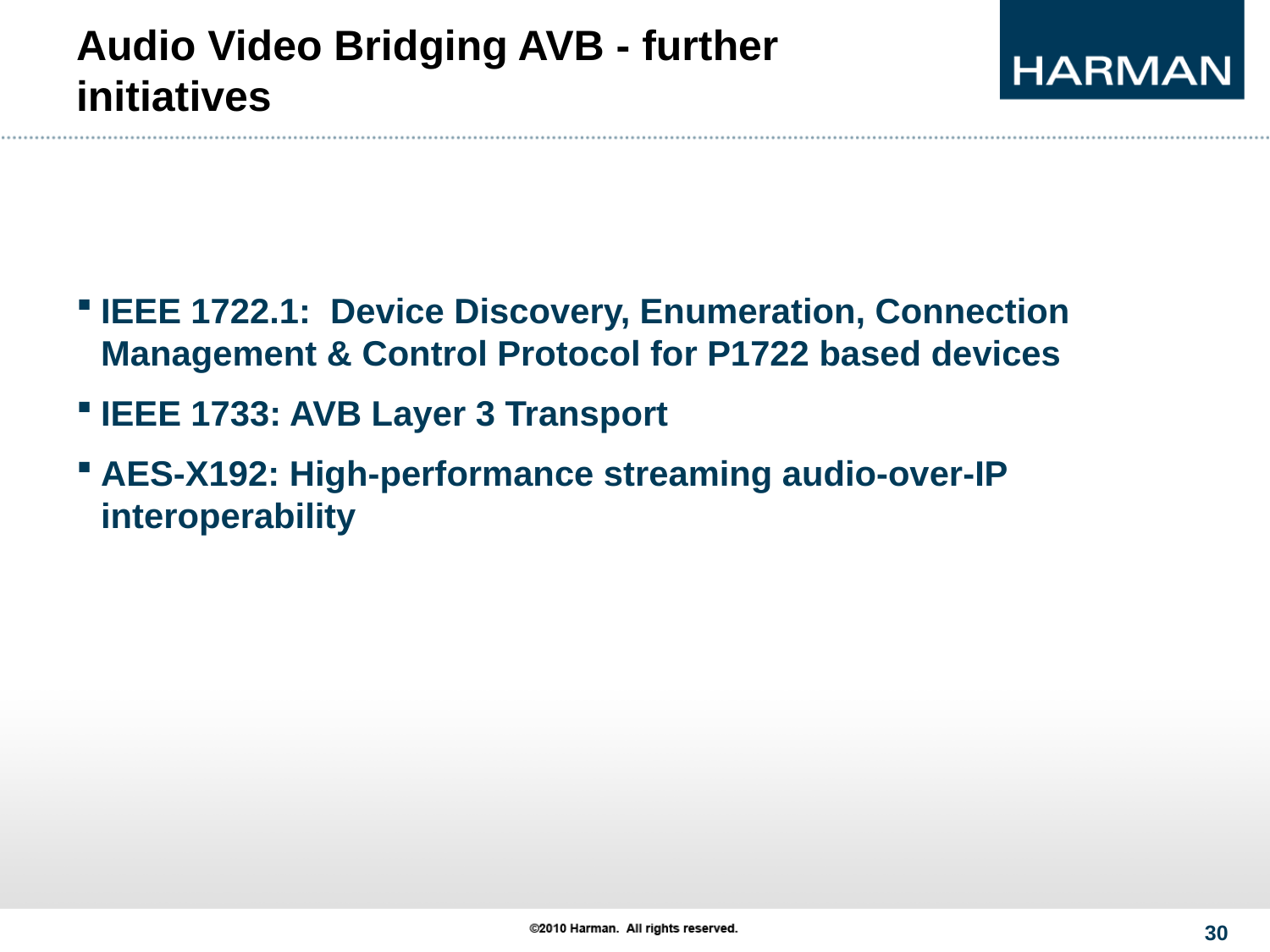

# Audio Video Bridging AVB - further initiatives

IEEE 1722.1:  Device Discovery, Enumeration, Connection Management & Control Protocol for P1722 based devices
IEEE 1733: AVB Layer 3 Transport
AES-X192: High-performance streaming audio-over-IP interoperability